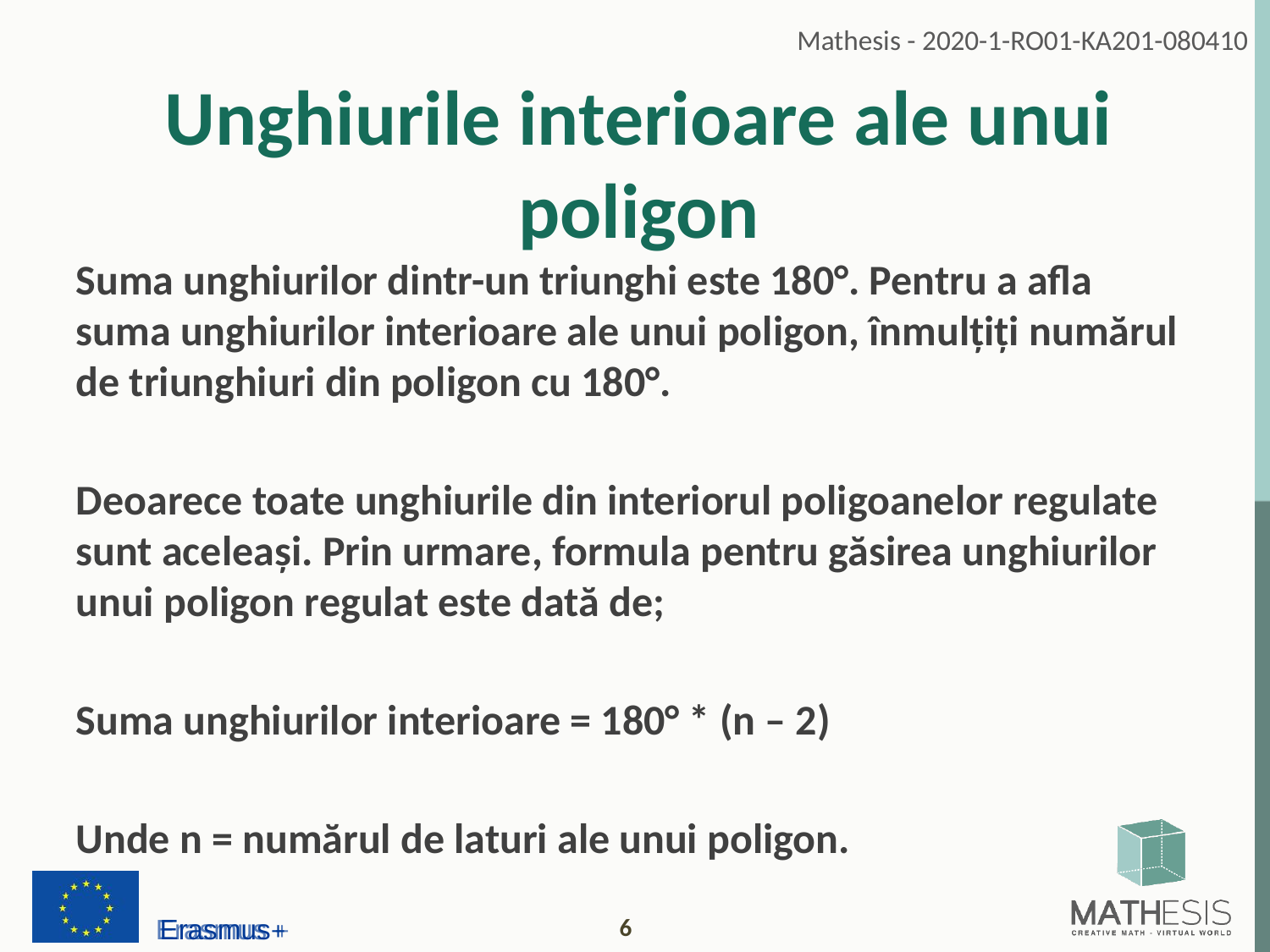

# Unghiurile interioare ale unui poligon
Suma unghiurilor dintr-un triunghi este 180°. Pentru a afla suma unghiurilor interioare ale unui poligon, înmulțiți numărul de triunghiuri din poligon cu 180°.

Deoarece toate unghiurile din interiorul poligoanelor regulate sunt aceleași. Prin urmare, formula pentru găsirea unghiurilor unui poligon regulat este dată de;

Suma unghiurilor interioare = 180° * (n – 2)

Unde n = numărul de laturi ale unui poligon.